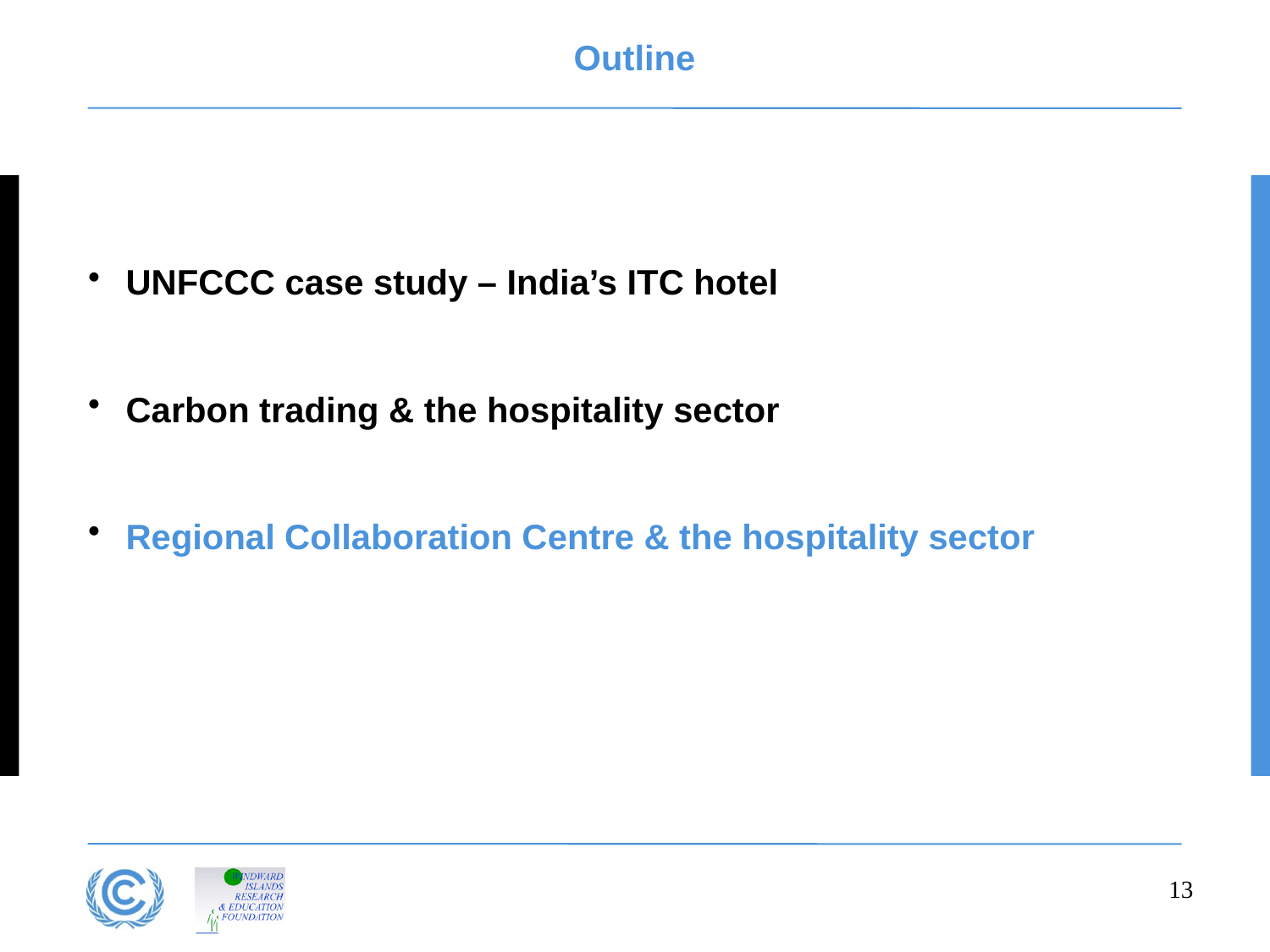

# Outline

UNFCCC case study – India’s ITC hotel

Carbon trading & the hospitality sector

Regional Collaboration Centre & the hospitality sector
13